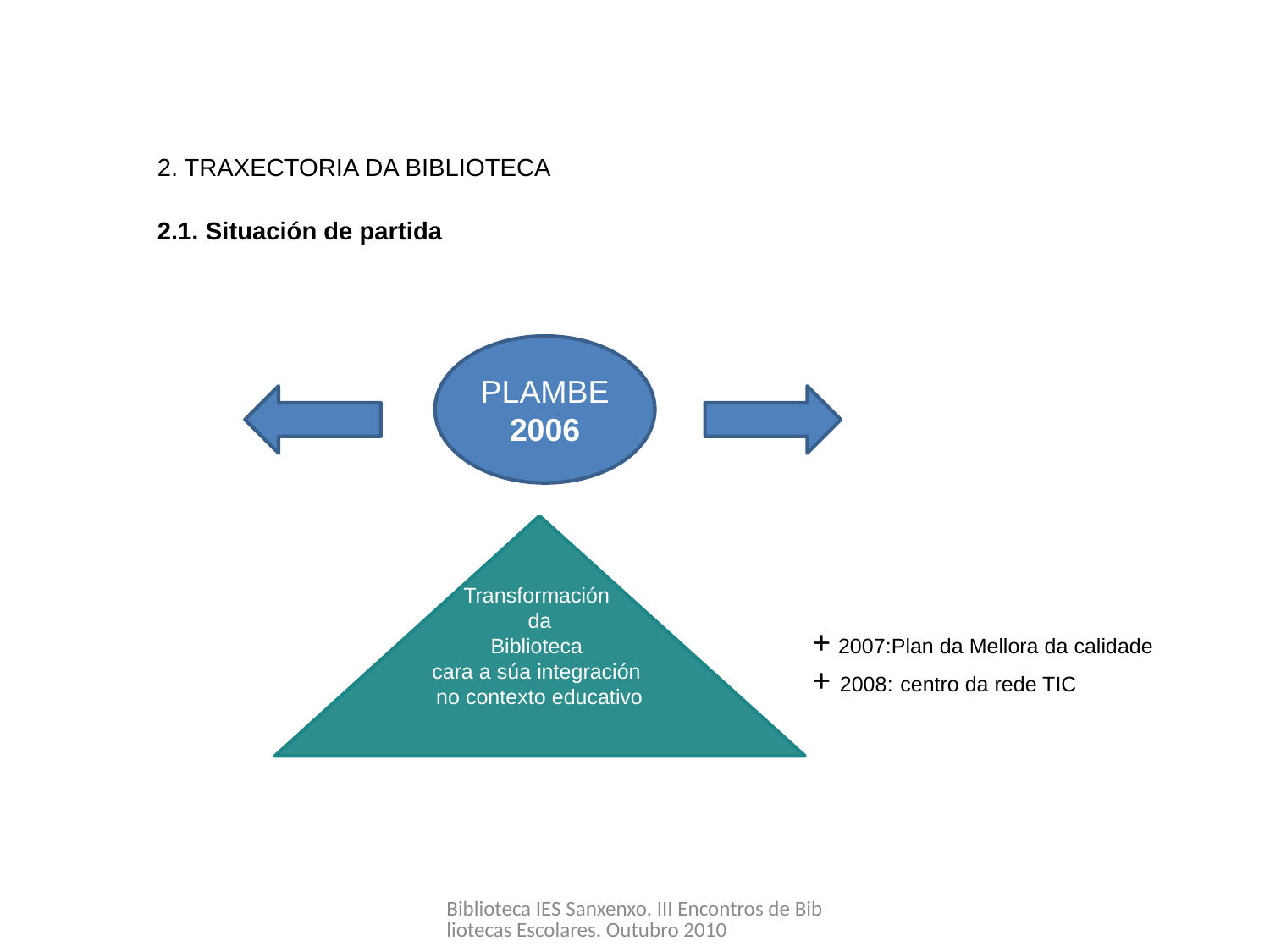

2. TRAXECTORIA DA BIBLIOTECA

2.1. Situación de partida

PLAMBE
2006

Transformación
 da
Biblioteca
cara a súa integración
no contexto educativo

+ 2007:Plan da Mellora da calidade
+ 2008: centro da rede TIC
Biblioteca IES Sanxenxo. III Encontros de Bibliotecas Escolares. Outubro 2010